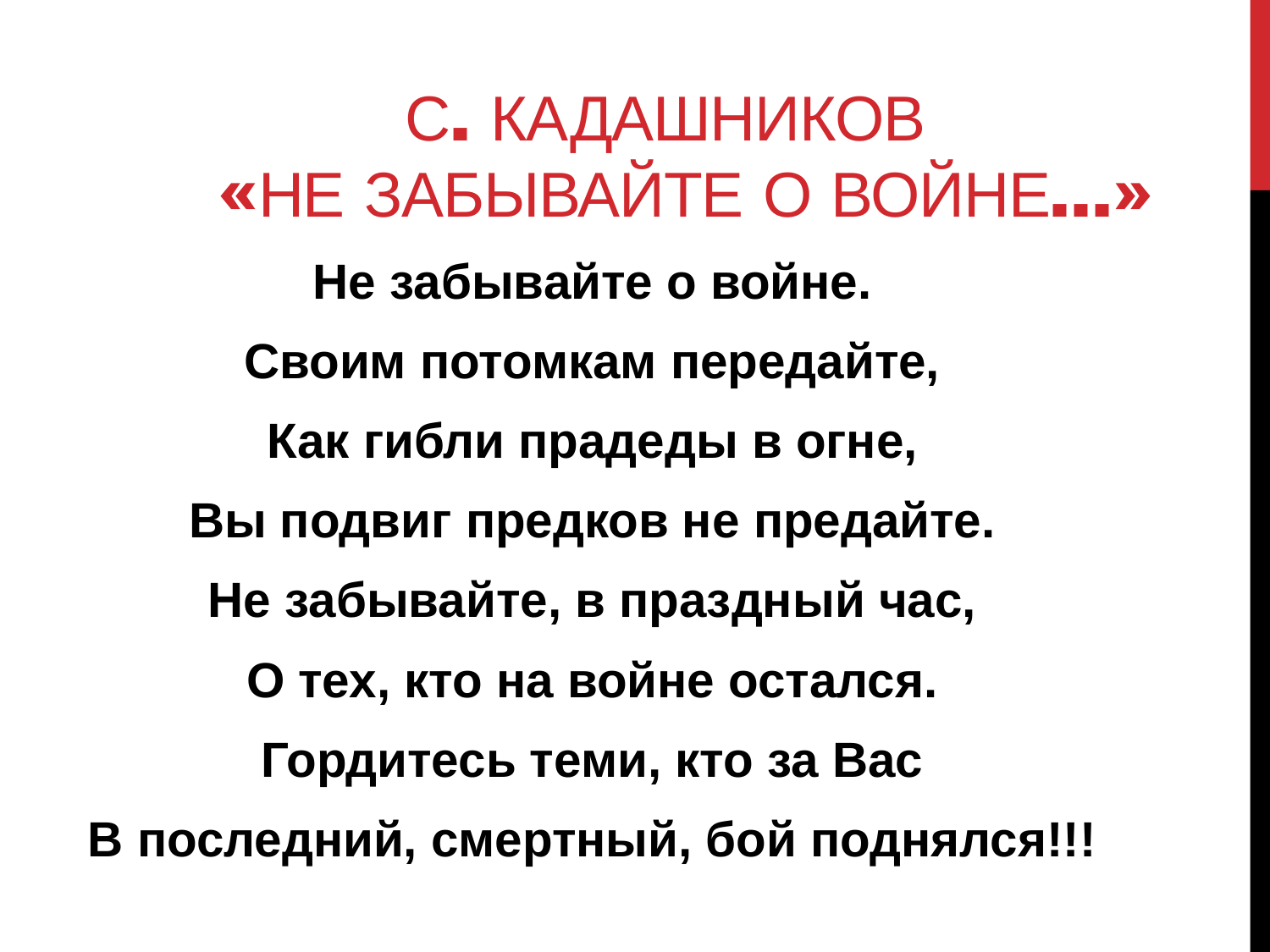

# С. Кадашников «НЕ забывайте о войне…»
Не забывайте о войне.
Cвоим потомкам передайте,
Как гибли прадеды в огне,
Вы подвиг предков не предайте.
Не забывайте, в праздный час,
О тех, кто на войне остался.
Гордитесь теми, кто за Вас
В последний, смертный, бой поднялся!!!